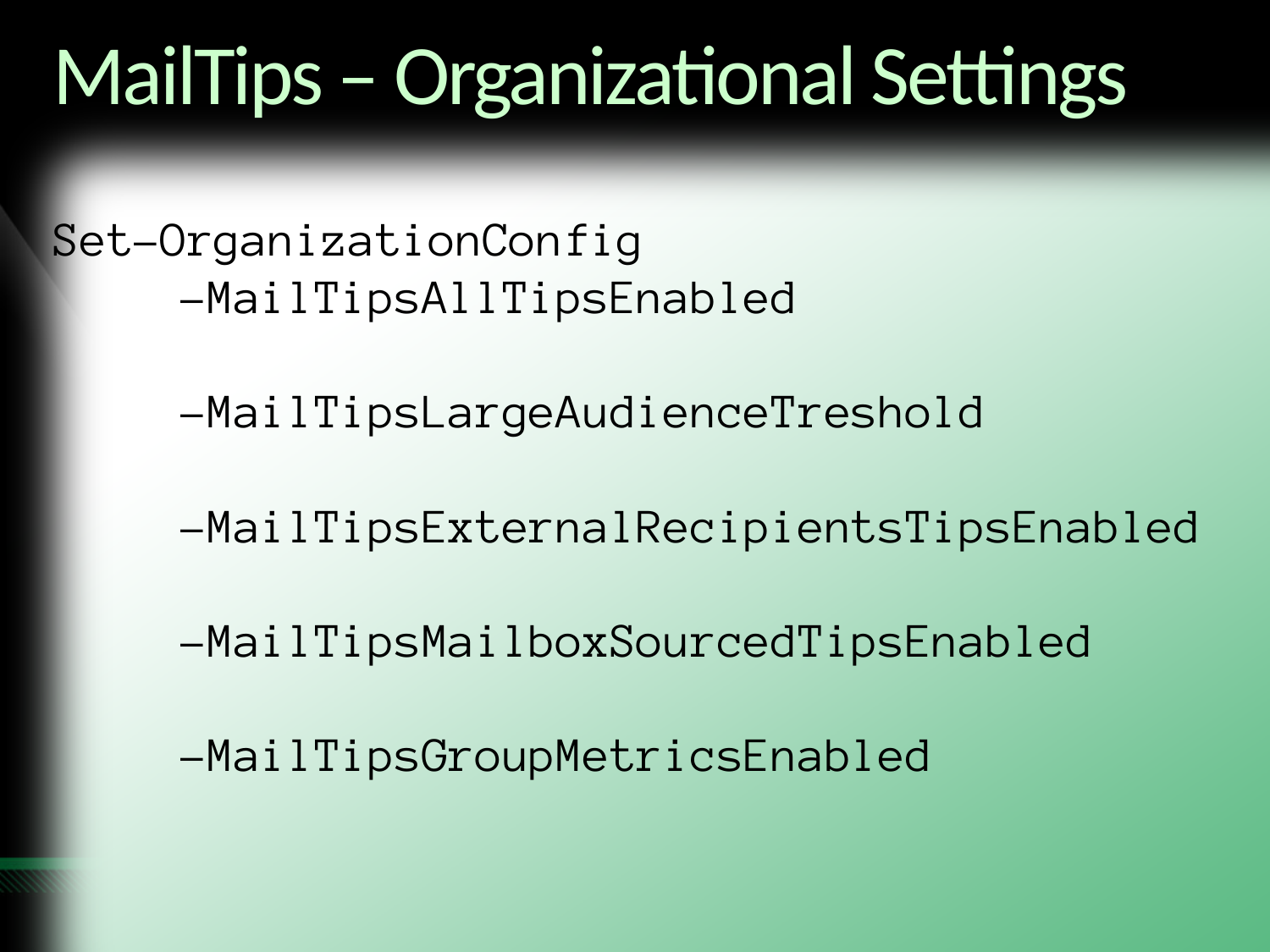

# MailTips – Organizational Settings
Set-OrganizationConfig
	-MailTipsAllTipsEnabled

	-MailTipsLargeAudienceTreshold

	-MailTipsExternalRecipientsTipsEnabled

	-MailTipsMailboxSourcedTipsEnabled

	-MailTipsGroupMetricsEnabled